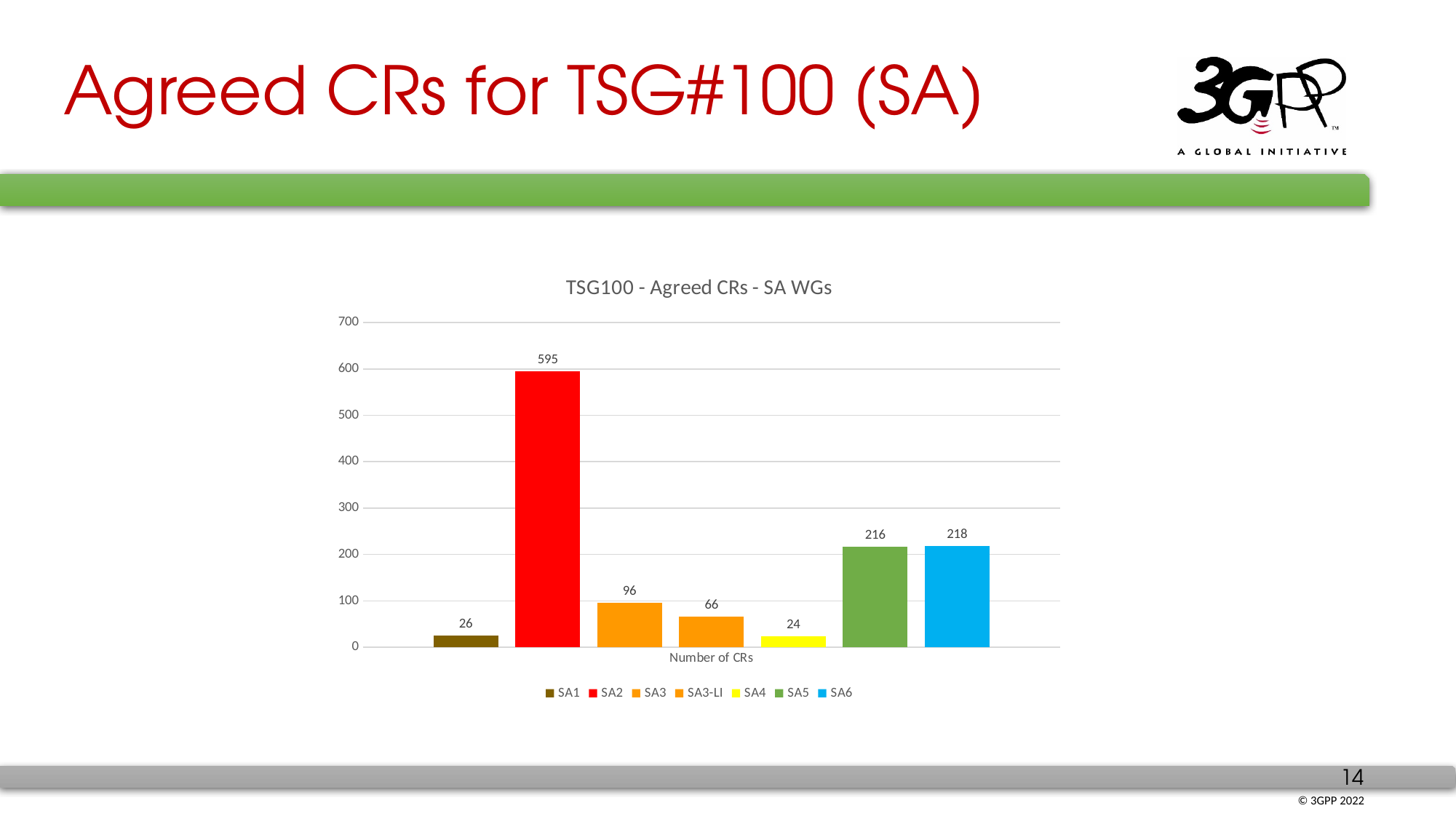

# Agreed CRs for TSG#100 (SA)

### Chart: TSG100 - Agreed CRs - SA WGs

| Category | SA1 | SA2 | SA3 | SA3-LI | SA4 | SA5 | SA6 |
|---|---|---|---|---|---|---|---|
| Number of CRs | 26.0 | 595.0 | 96.0 | 66.0 | 24.0 | 216.0 | 218.0 |